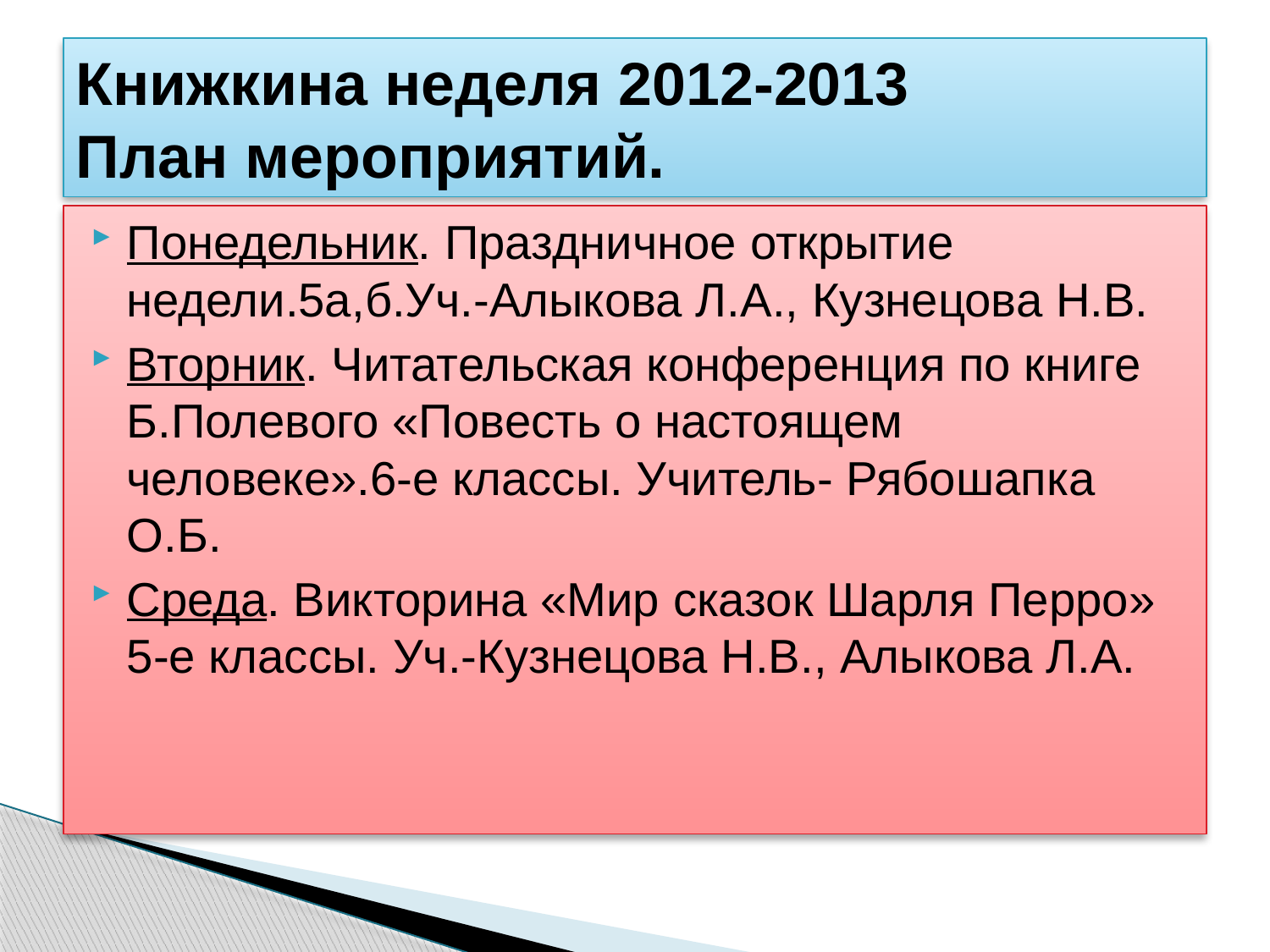

# Книжкина неделя 2012-2013 План мероприятий.
Понедельник. Праздничное открытие недели.5а,б.Уч.-Алыкова Л.А., Кузнецова Н.В.
Вторник. Читательская конференция по книге Б.Полевого «Повесть о настоящем человеке».6-е классы. Учитель- Рябошапка О.Б.
Среда. Викторина «Мир сказок Шарля Перро» 5-е классы. Уч.-Кузнецова Н.В., Алыкова Л.А.